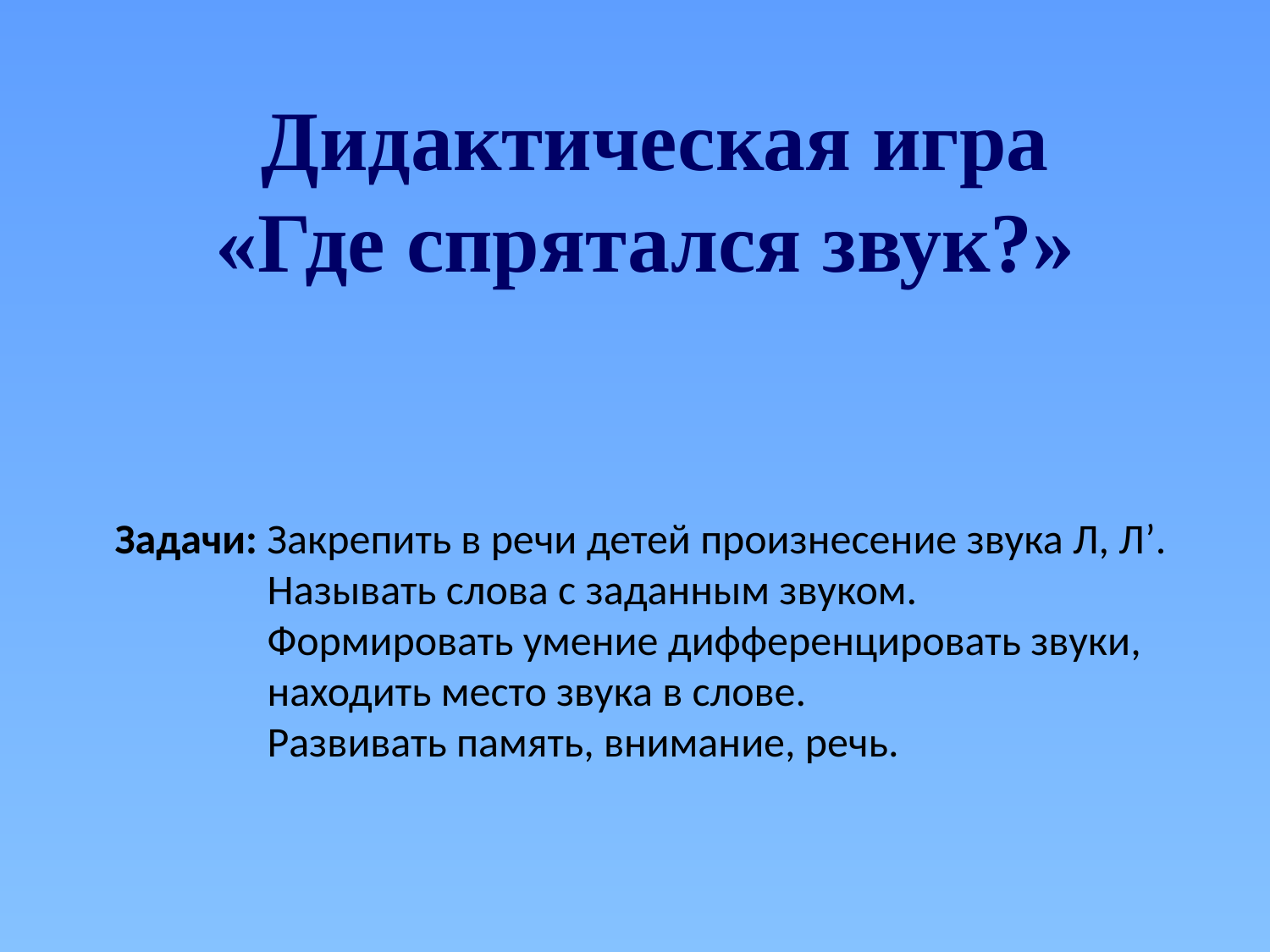

Дидактическая игра
«Где спрятался звук?»
Задачи: Закрепить в речи детей произнесение звука Л, Л’.
                Называть слова с заданным звуком.
                Формировать умение дифференцировать звуки,
                находить место звука в слове.
                Развивать память, внимание, речь.